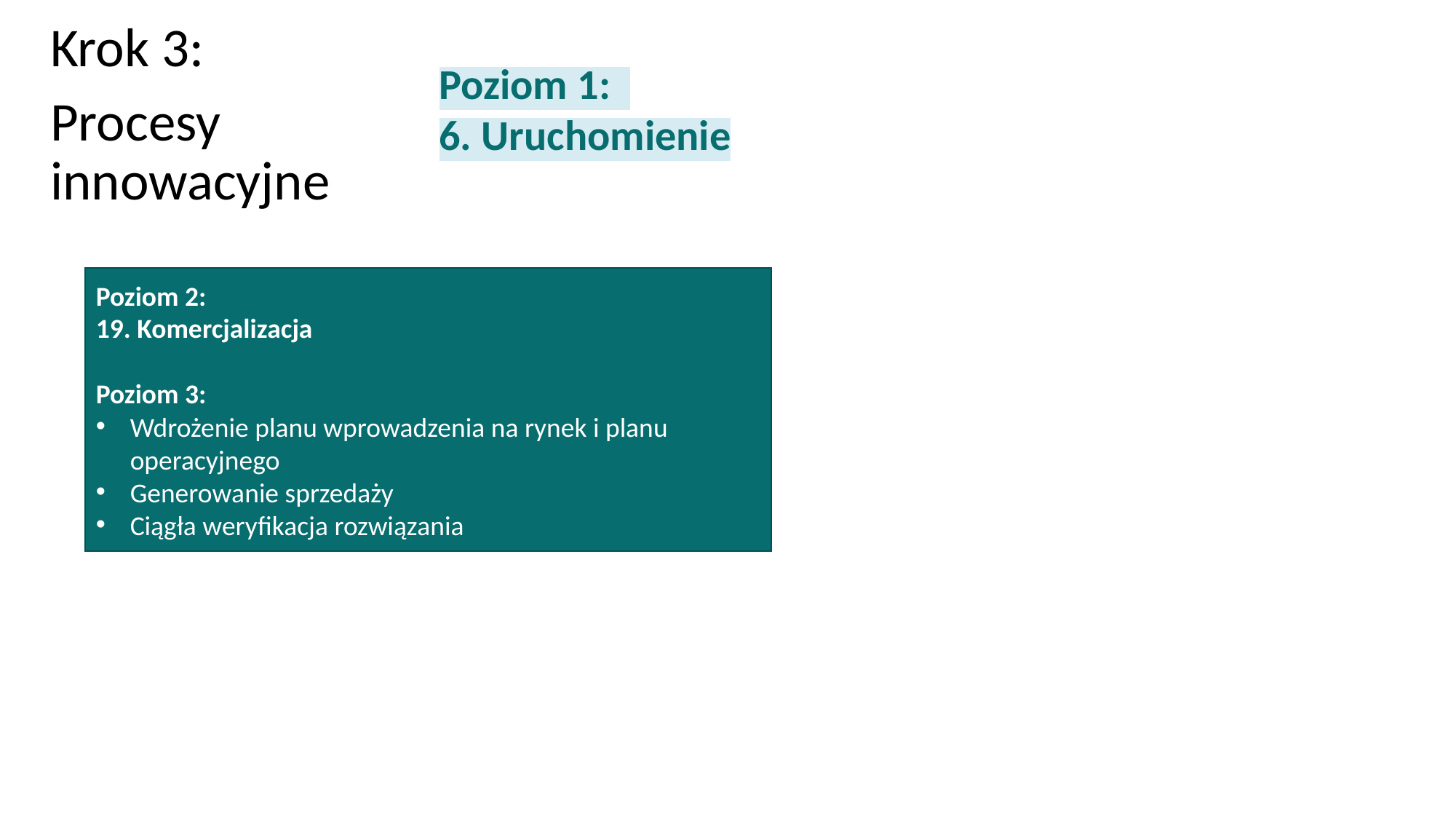

Krok 3:
Procesy innowacyjne
Poziom 1:
6. Uruchomienie
Poziom 2:
19. Komercjalizacja

Poziom 3:
Wdrożenie planu wprowadzenia na rynek i planu operacyjnego
Generowanie sprzedaży
Ciągła weryfikacja rozwiązania